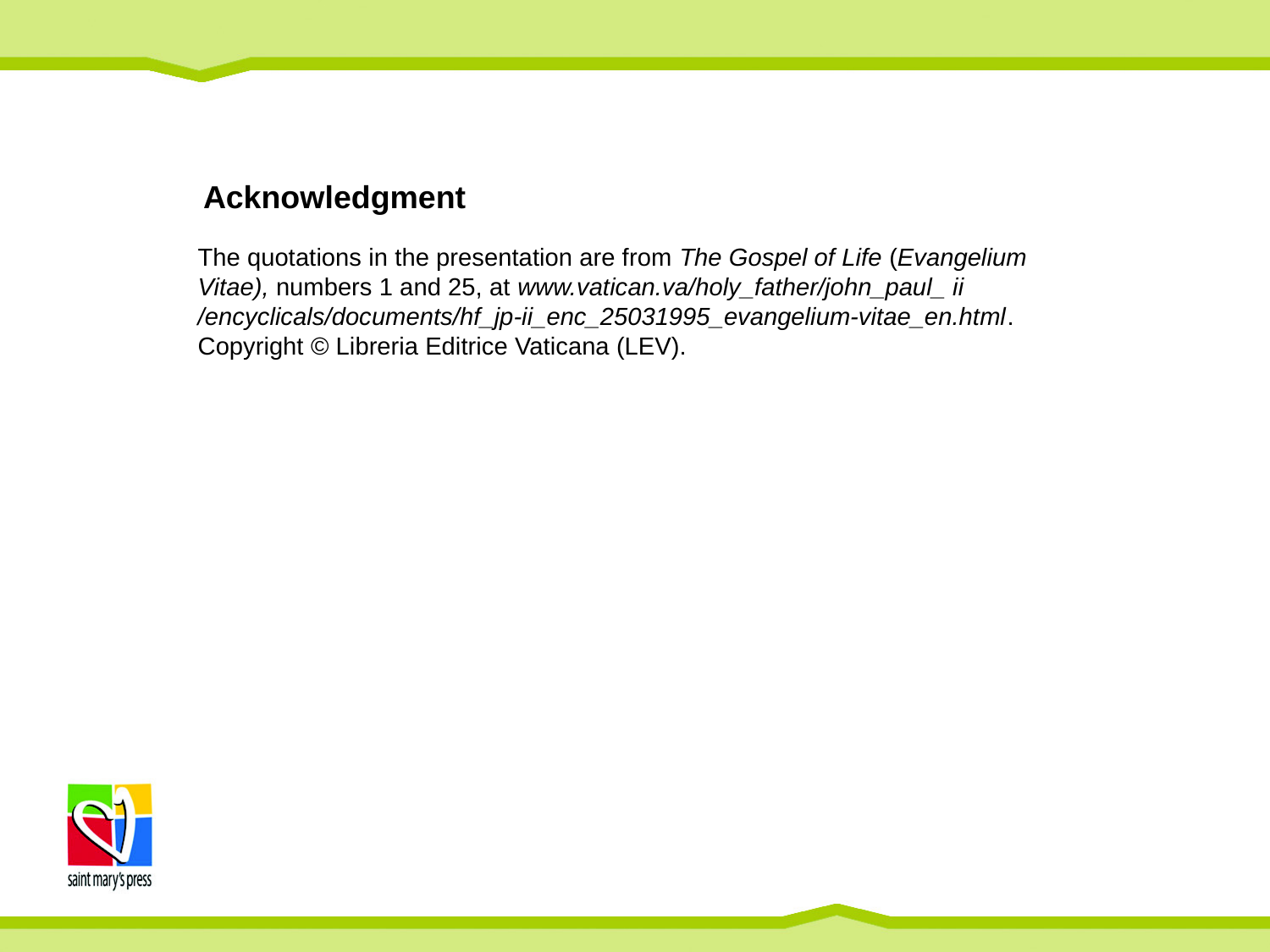

# Acknowledgment
The quotations in the presentation are from The Gospel of Life (Evangelium Vitae), numbers 1 and 25, at www.vatican.va/holy_father/john_paul_ ii
/encyclicals/documents/hf_jp-ii_enc_25031995_evangelium-vitae_en.html. Copyright © Libreria Editrice Vaticana (LEV).